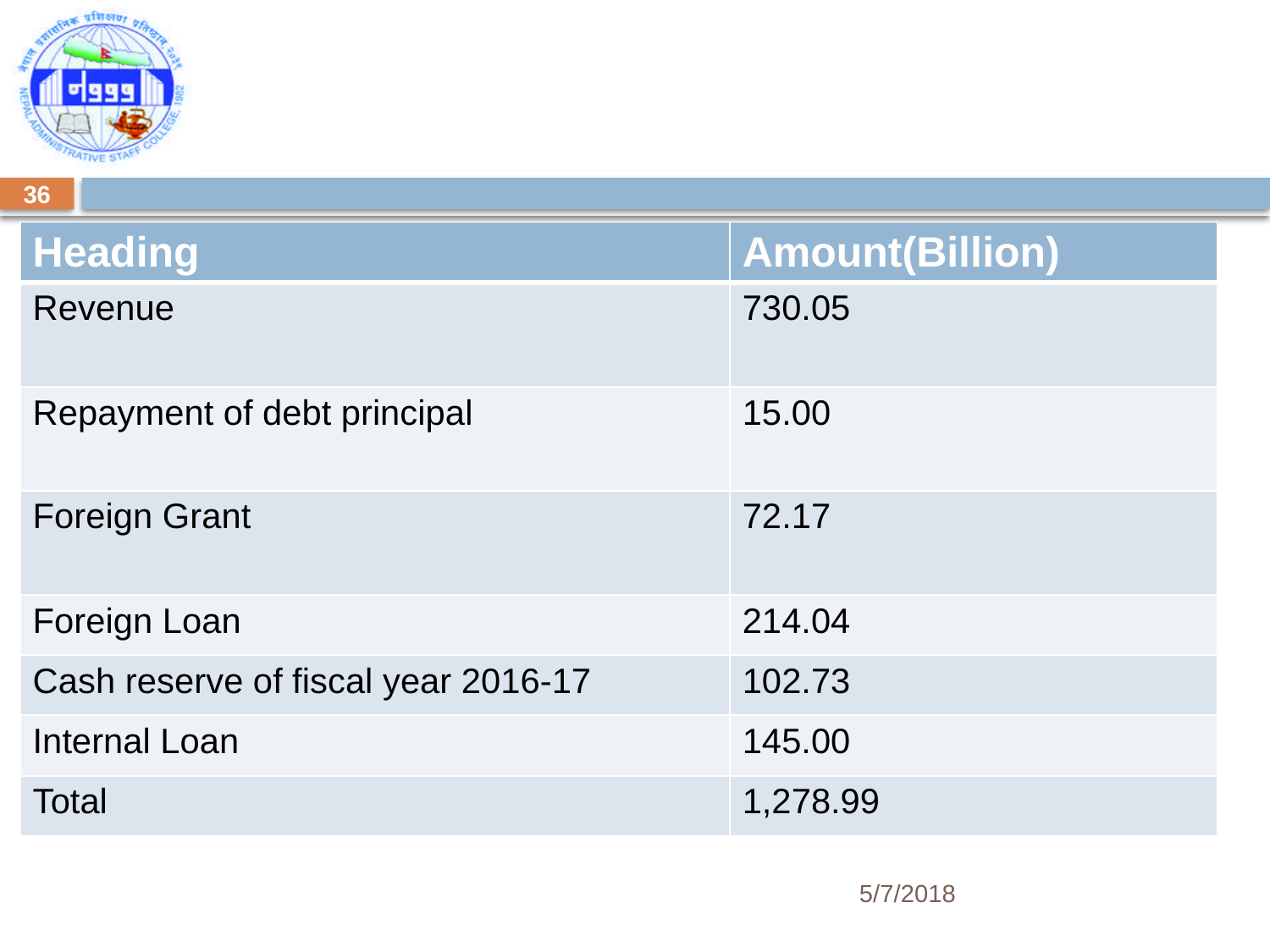

#
36
| Heading | Amount(Billion) |
| --- | --- |
| Revenue | 730.05 |
| Repayment of debt principal | 15.00 |
| Foreign Grant | 72.17 |
| Foreign Loan | 214.04 |
| Cash reserve of fiscal year 2016-17 | 102.73 |
| Internal Loan | 145.00 |
| Total | 1,278.99 |
5/7/2018